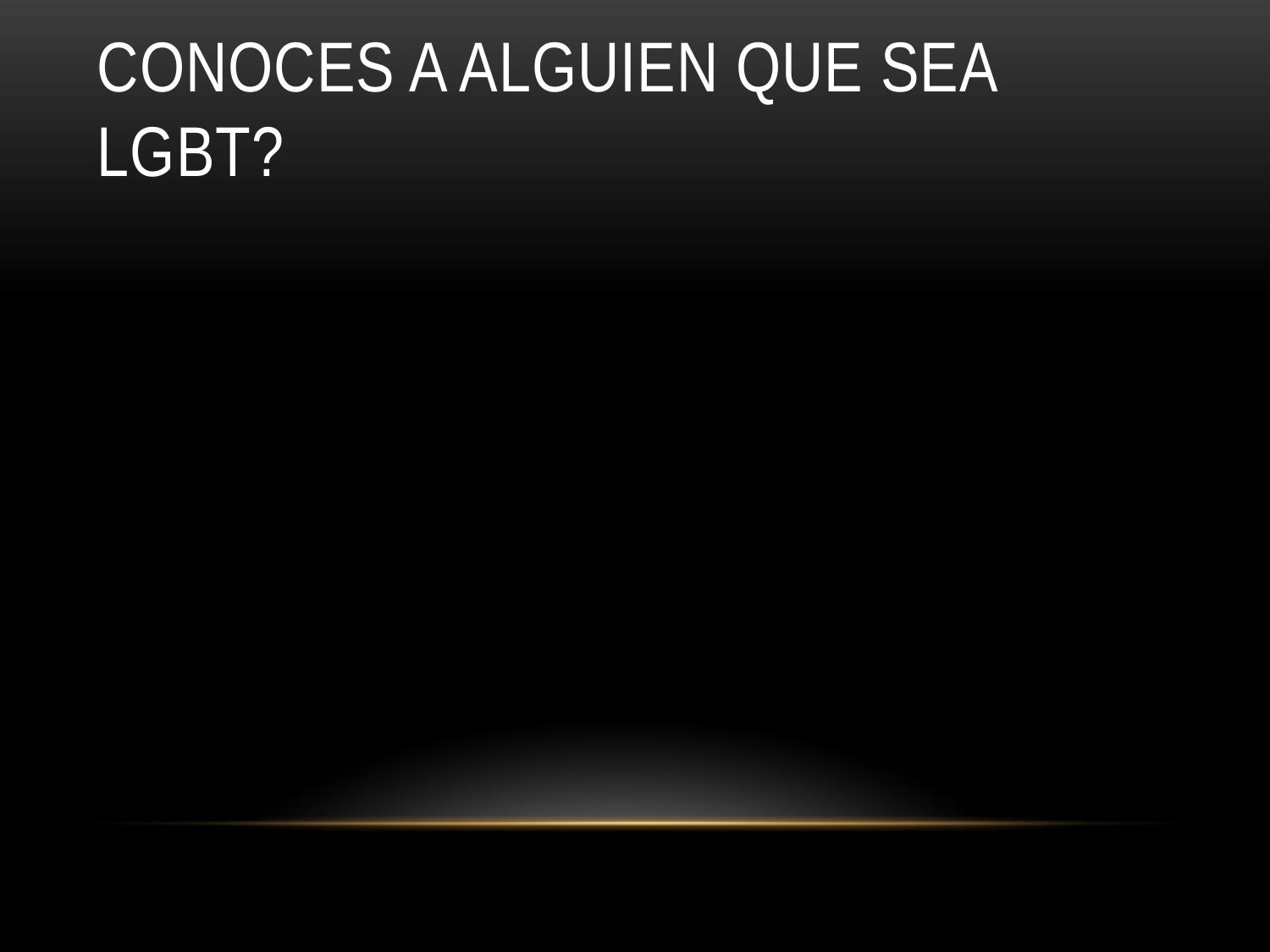

# Conoces a alguien que sea LGBT?